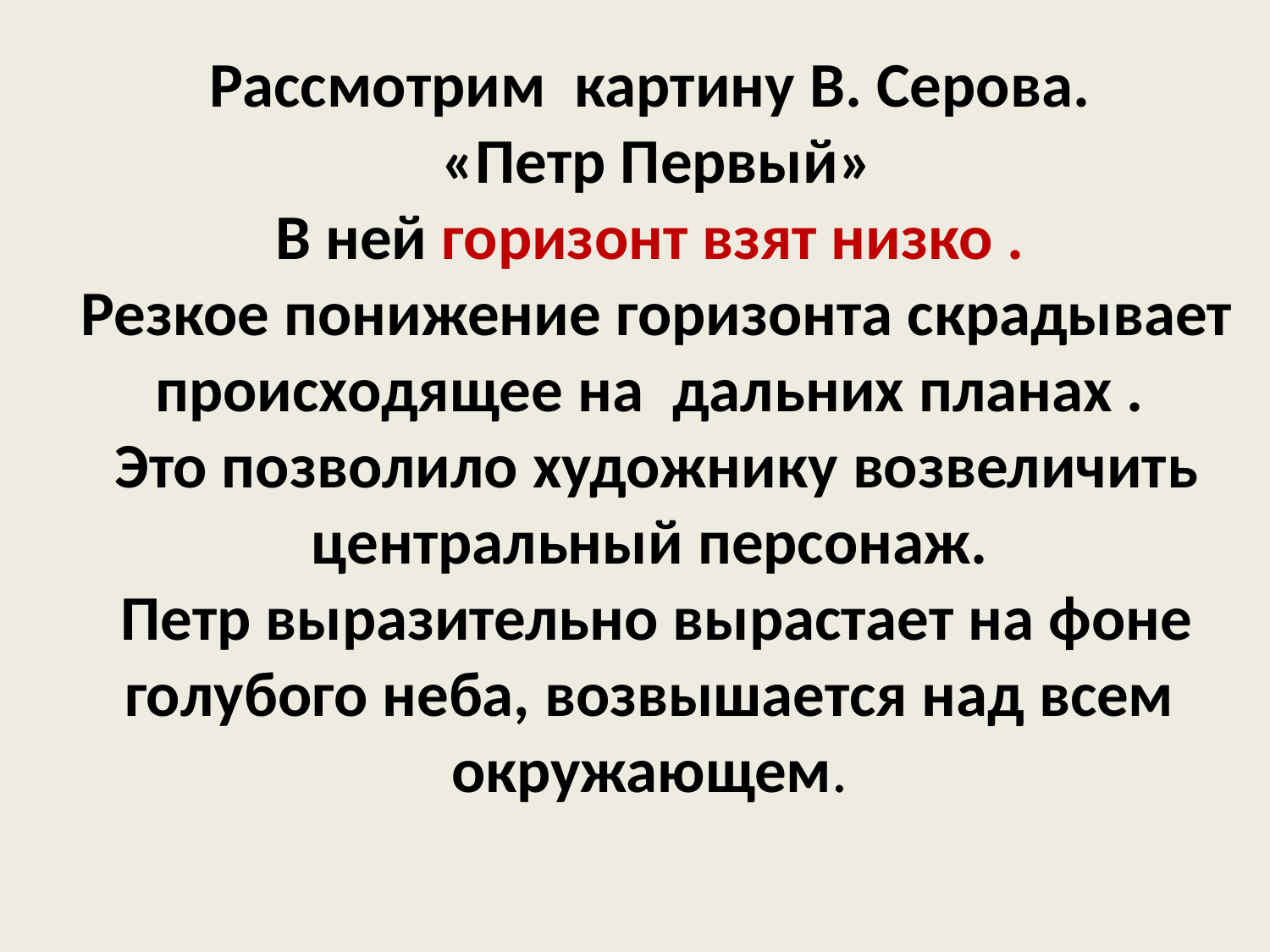

# Рассмотрим  картину В. Серова. «Петр Первый» В ней горизонт взят низко . Резкое понижение горизонта скрадывает происходящее на  дальних планах . Это позволило художнику возвеличить центральный персонаж. Петр выразительно вырастает на фоне голубого неба, возвышается над всем окружающем.